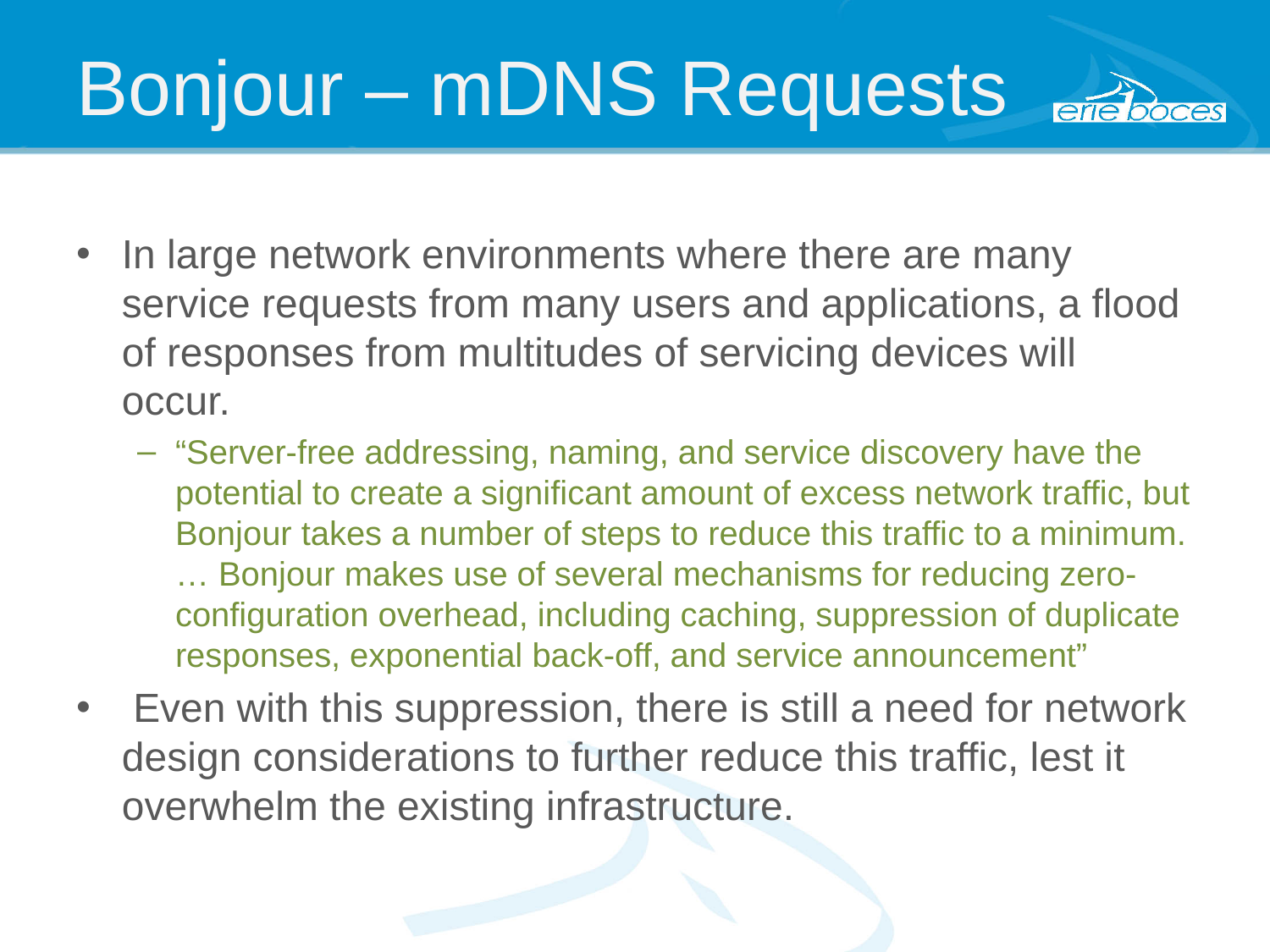

# Bonjour – mDNS Requests
In large network environments where there are many service requests from many users and applications, a flood of responses from multitudes of servicing devices will occur.
“Server-free addressing, naming, and service discovery have the potential to create a significant amount of excess network traffic, but Bonjour takes a number of steps to reduce this traffic to a minimum. … Bonjour makes use of several mechanisms for reducing zero-configuration overhead, including caching, suppression of duplicate responses, exponential back-off, and service announcement”
 Even with this suppression, there is still a need for network design considerations to further reduce this traffic, lest it overwhelm the existing infrastructure.